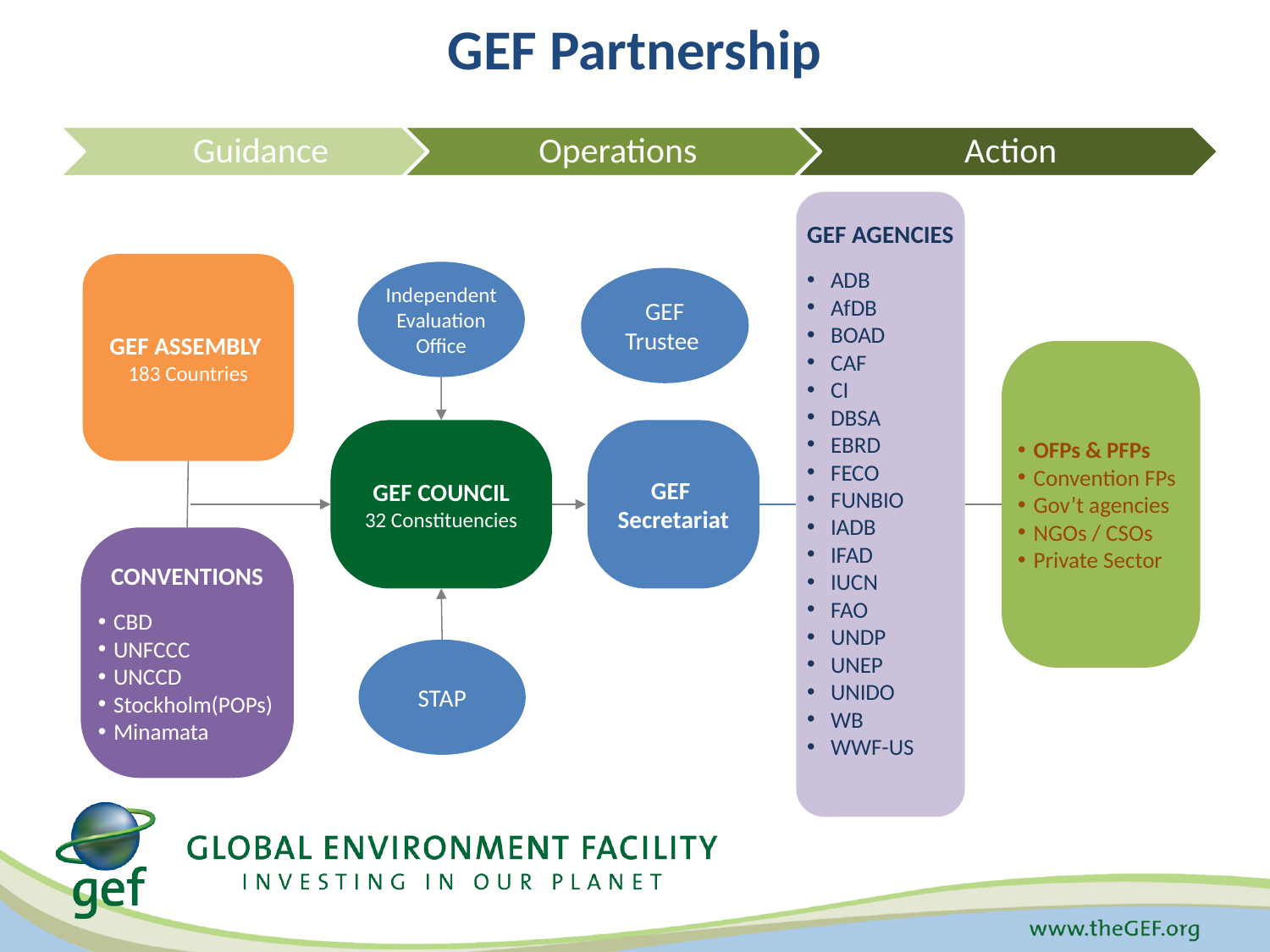

GEF Partnership
Guidance
Operations
Action
GEF AGENCIES

ADB
AfDB
BOAD
CAF
CI
DBSA
EBRD
FECO
FUNBIO
IADB
IFAD
IUCN
FAO
UNDP
UNEP
UNIDO
WB
WWF-US

GEF ASSEMBLY
183 Countries
Independent Evaluation Office
GEF Trustee
OFPs & PFPs
Convention FPs
Gov’t agencies
NGOs / CSOs
Private Sector
GEF COUNCIL
32 Constituencies
GEF
Secretariat
CONVENTIONS

CBD
UNFCCC
UNCCD
Stockholm(POPs)
Minamata
STAP